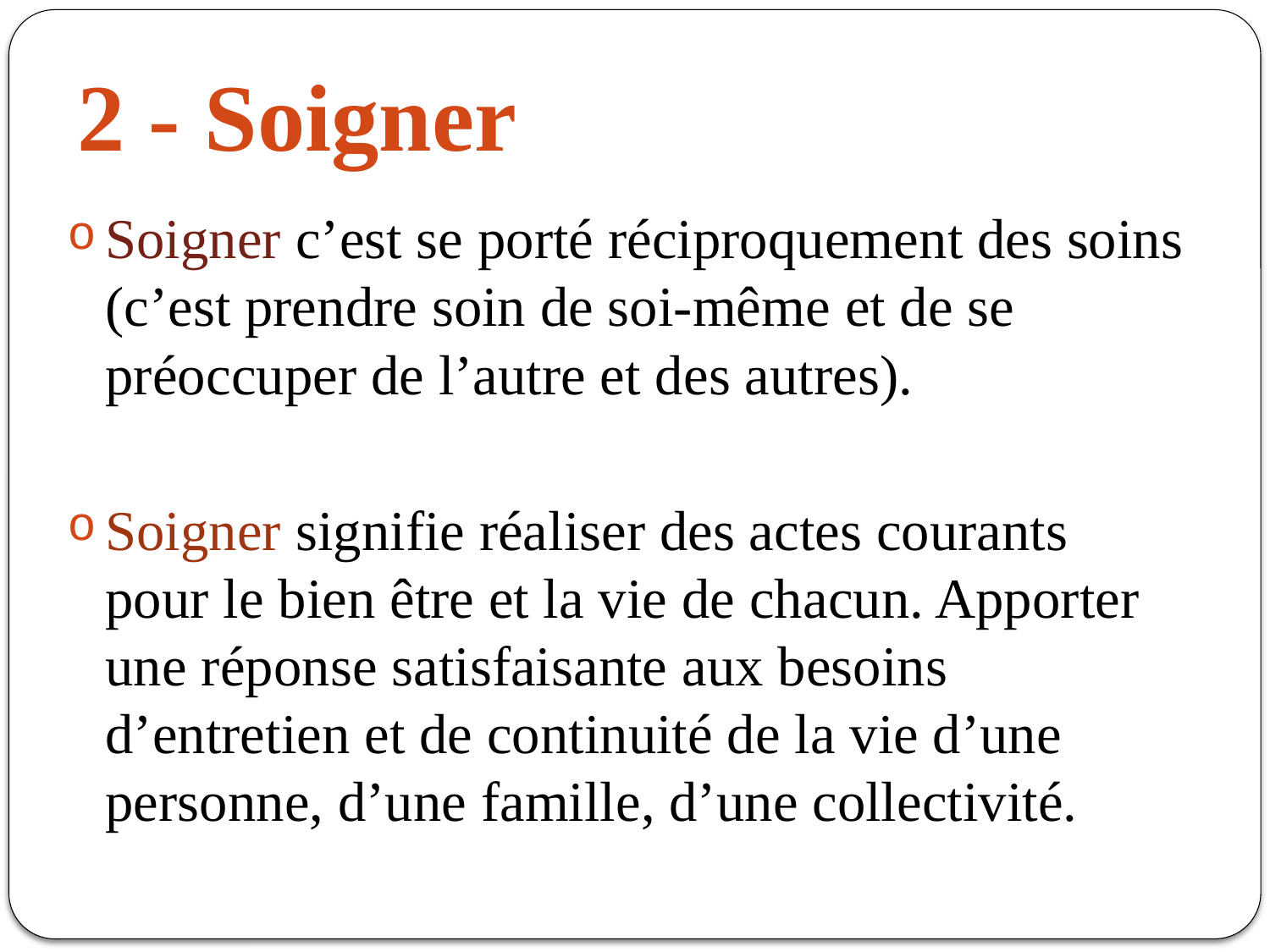

# 2 - Soigner
Soigner c’est se porté réciproquement des soins (c’est prendre soin de soi-même et de se préoccuper de l’autre et des autres).

Soigner signifie réaliser des actes courants pour le bien être et la vie de chacun. Apporter une réponse satisfaisante aux besoins d’entretien et de continuité de la vie d’une personne, d’une famille, d’une collectivité.